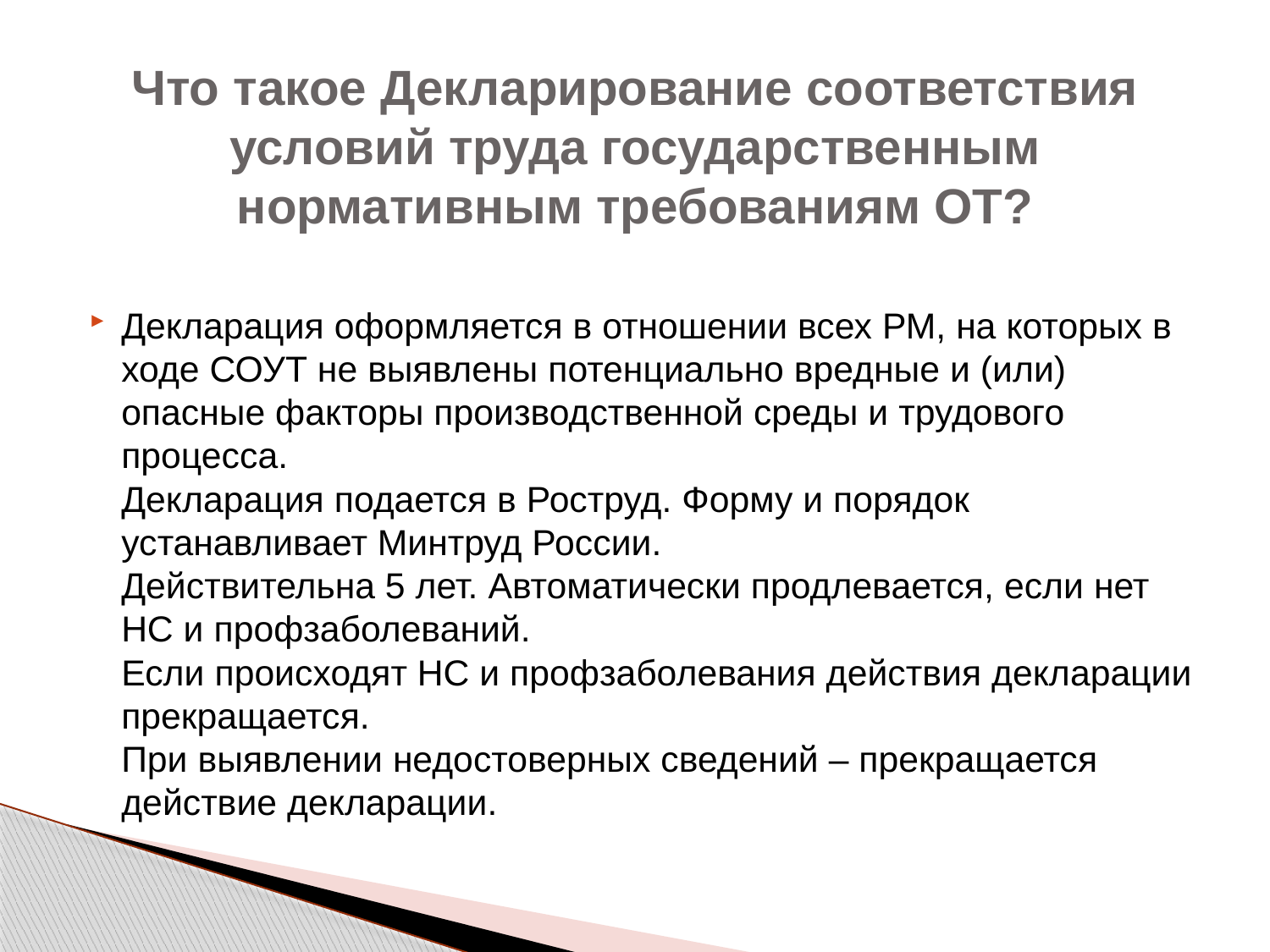

# Что такое Декларирование соответствия условий труда государственным нормативным требованиям ОТ?
Декларация оформляется в отношении всех РМ, на которых в ходе СОУТ не выявлены потенциально вредные и (или) опасные факторы производственной среды и трудового процесса.
Декларация подается в Роструд. Форму и порядок устанавливает Минтруд России.
Действительна 5 лет. Автоматически продлевается, если нет НС и профзаболеваний.
Если происходят НС и профзаболевания действия декларации прекращается.
При выявлении недостоверных сведений – прекращается действие декларации.